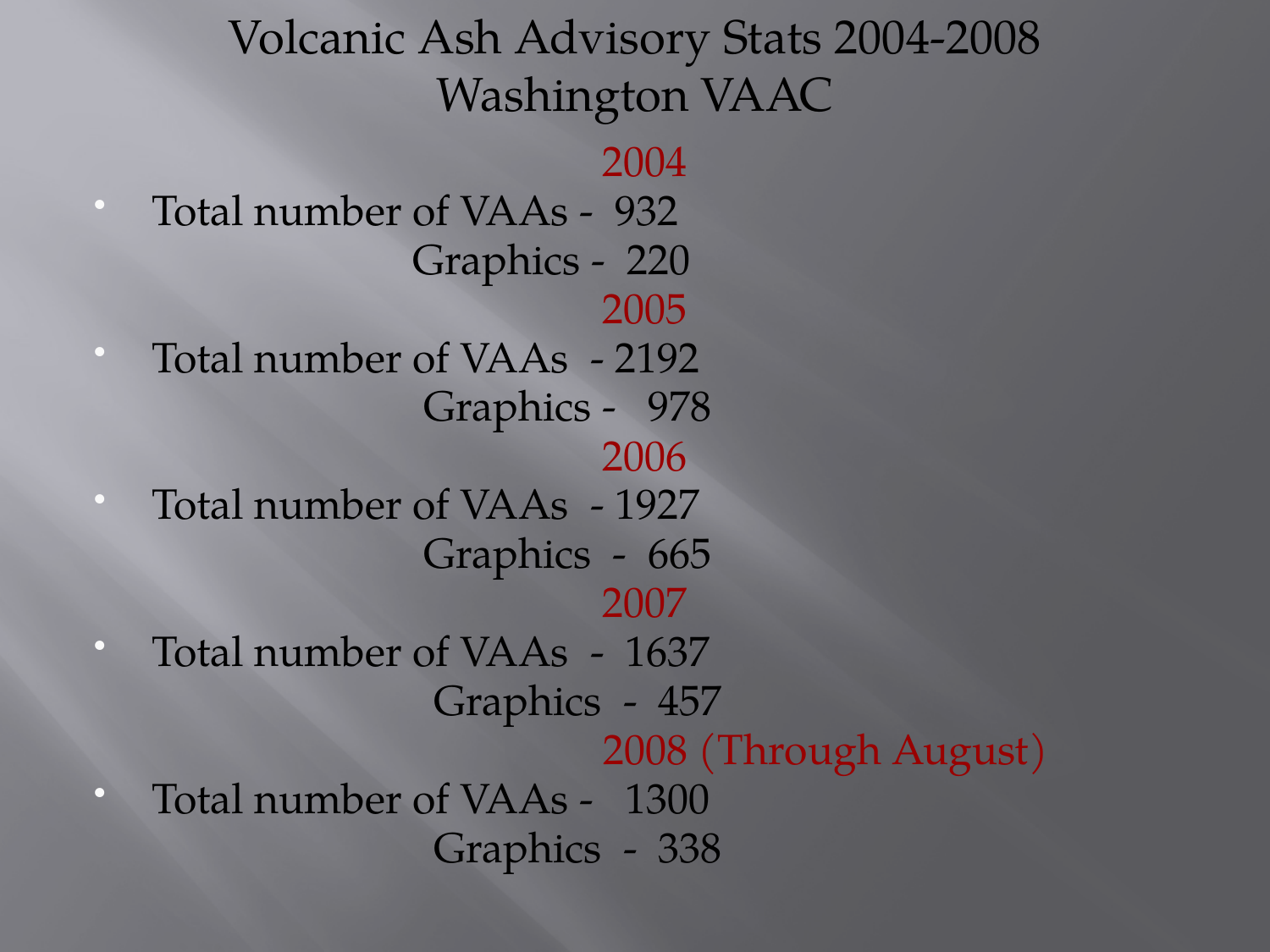

# Volcanic Ash Advisory Stats 2004-2008 Washington VAAC
2004
Total number of VAAs -  932
                              Graphics -  220
2005
Total number of VAAs  - 2192
                               Graphics -   978
2006
Total number of VAAs  - 1927
                               Graphics  -  665
2007
Total number of VAAs  -  1637
                                Graphics  -  457
                                                2008 (Through August)
Total number of VAAs -   1300
                                Graphics  -  338